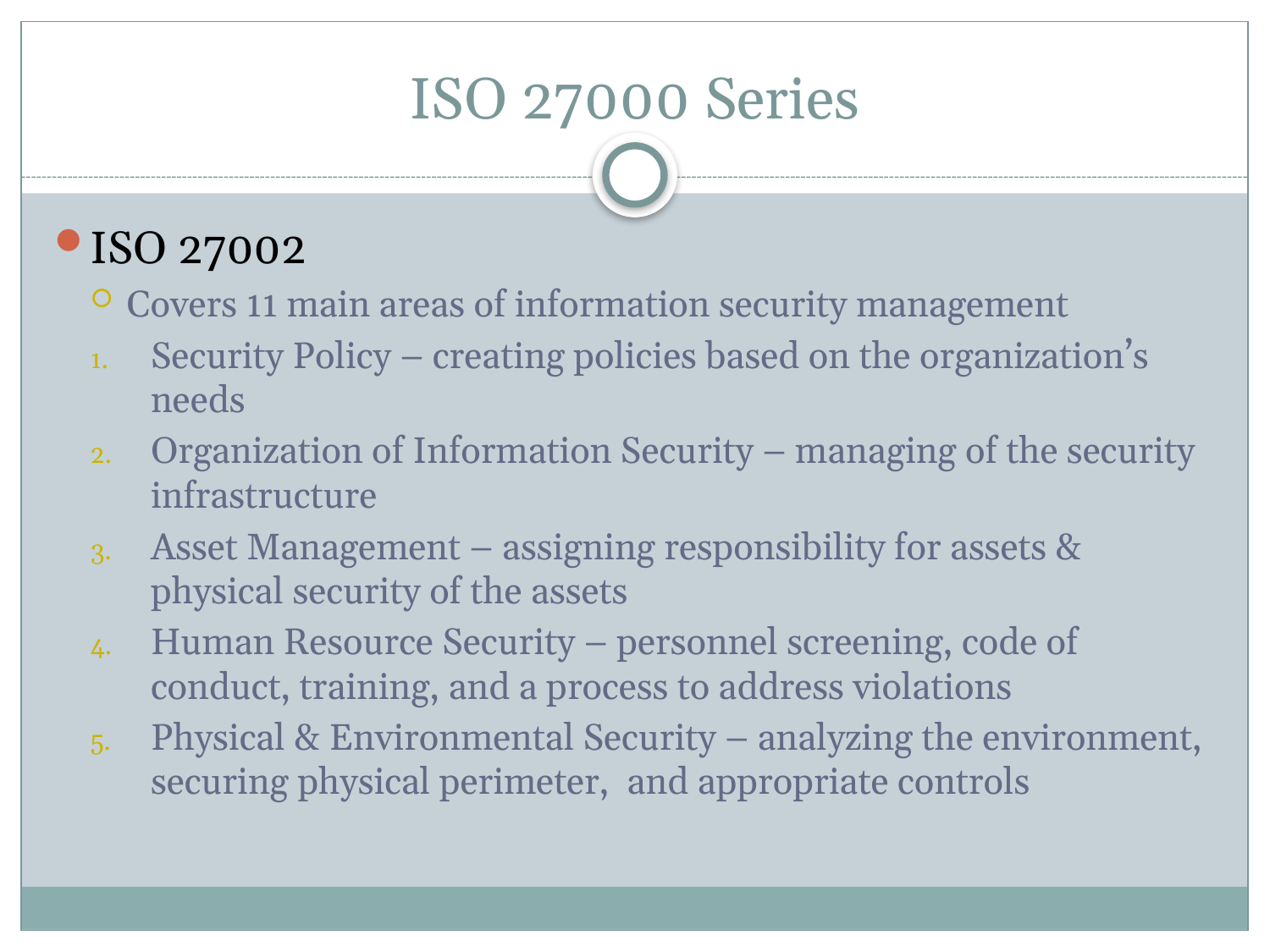

# ISO 27000 Series
ISO 27002
Covers 11 main areas of information security management
Security Policy – creating policies based on the organization’s needs
Organization of Information Security – managing of the security infrastructure
Asset Management – assigning responsibility for assets & physical security of the assets
Human Resource Security – personnel screening, code of conduct, training, and a process to address violations
Physical & Environmental Security – analyzing the environment, securing physical perimeter,  and appropriate controls